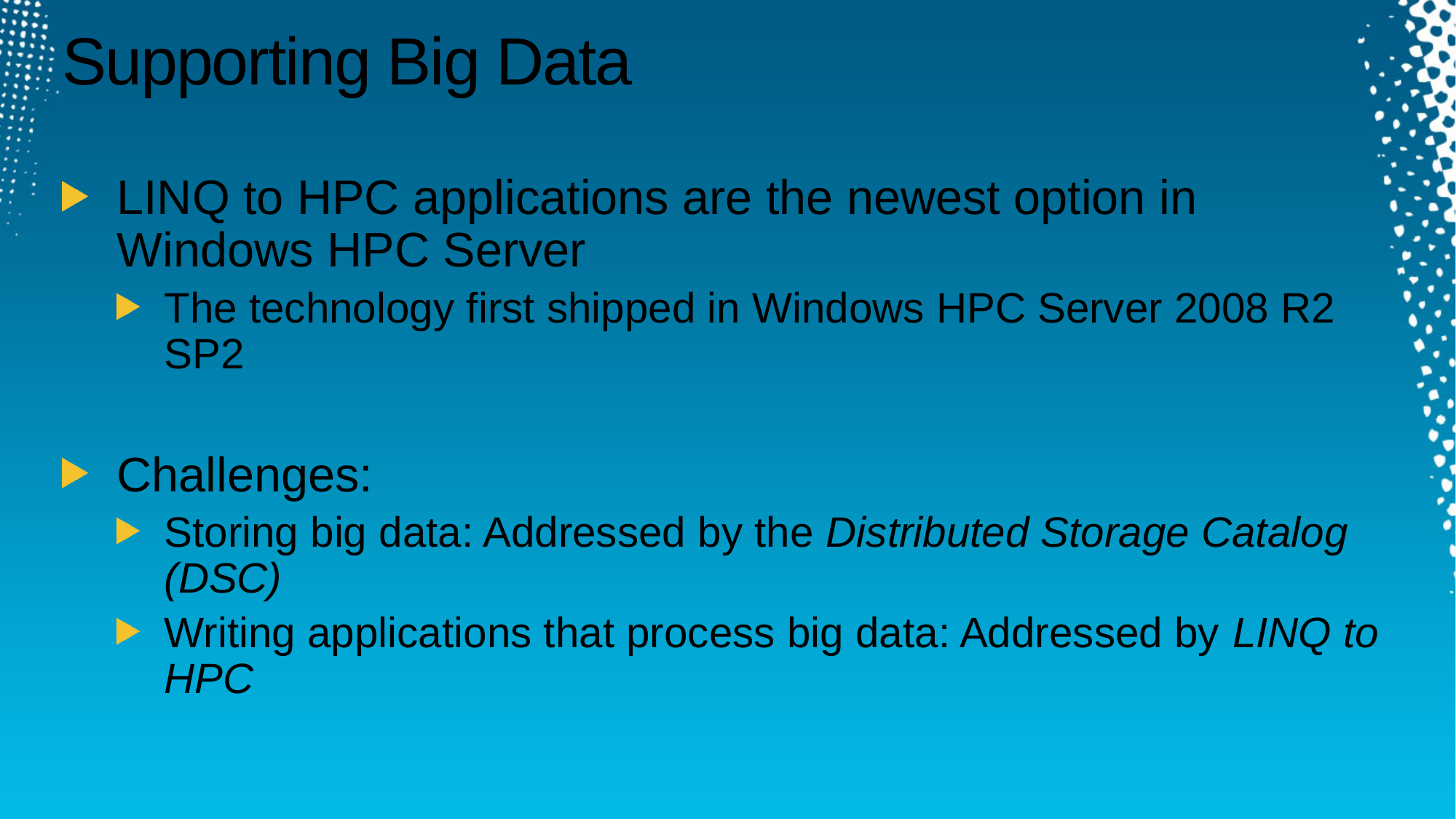

# Supporting Big Data
LINQ to HPC applications are the newest option in Windows HPC Server
The technology first shipped in Windows HPC Server 2008 R2 SP2

Challenges:
Storing big data: Addressed by the Distributed Storage Catalog (DSC)
Writing applications that process big data: Addressed by LINQ to HPC